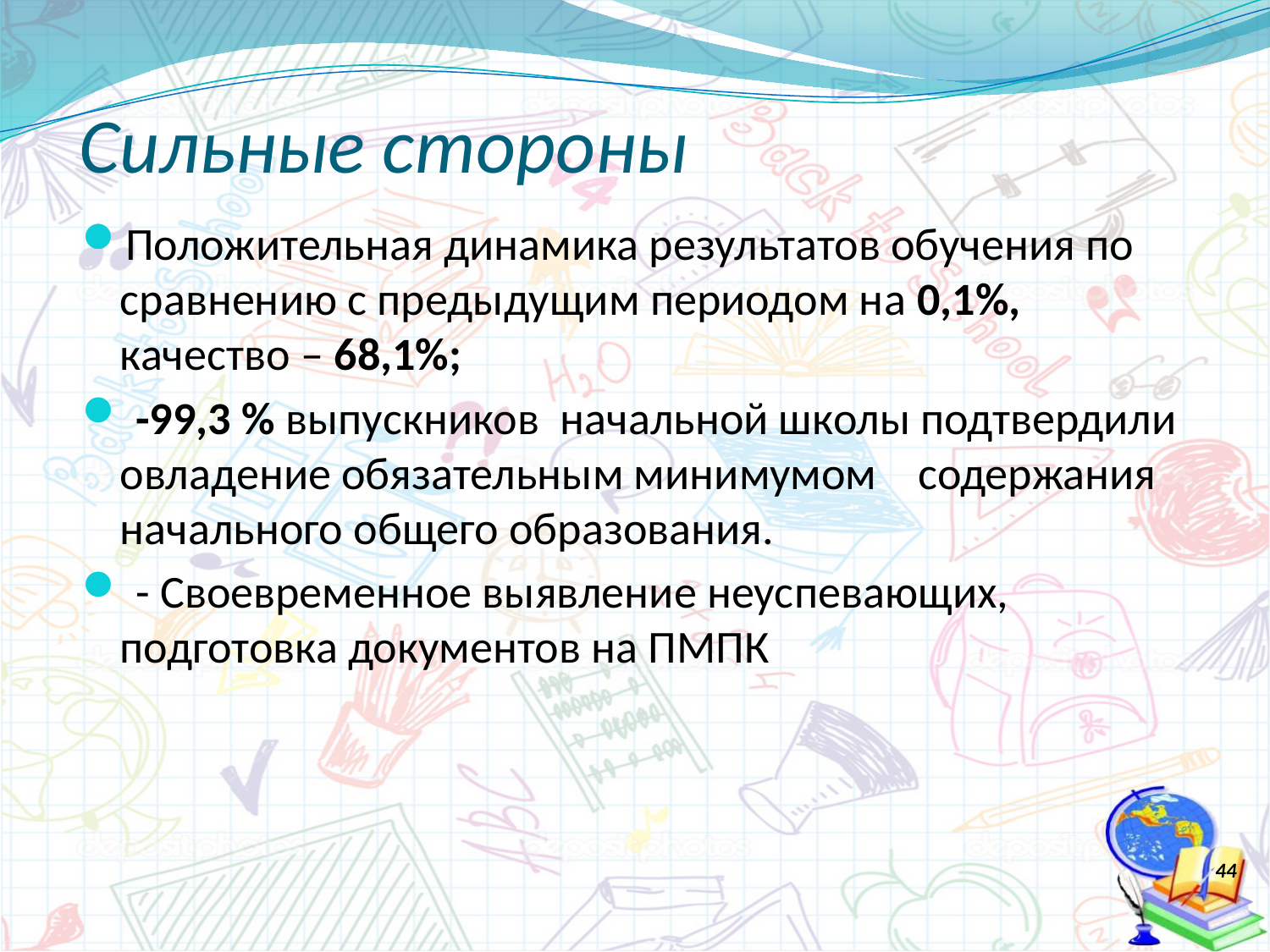

# Сильные стороны
Положительная динамика результатов обучения по сравнению с предыдущим периодом на 0,1%, качество – 68,1%;
 -99,3 % выпускников  начальной школы подтвердили овладение обязательным минимумом    содержания начального общего образования.
 - Своевременное выявление неуспевающих, подготовка документов на ПМПК

44